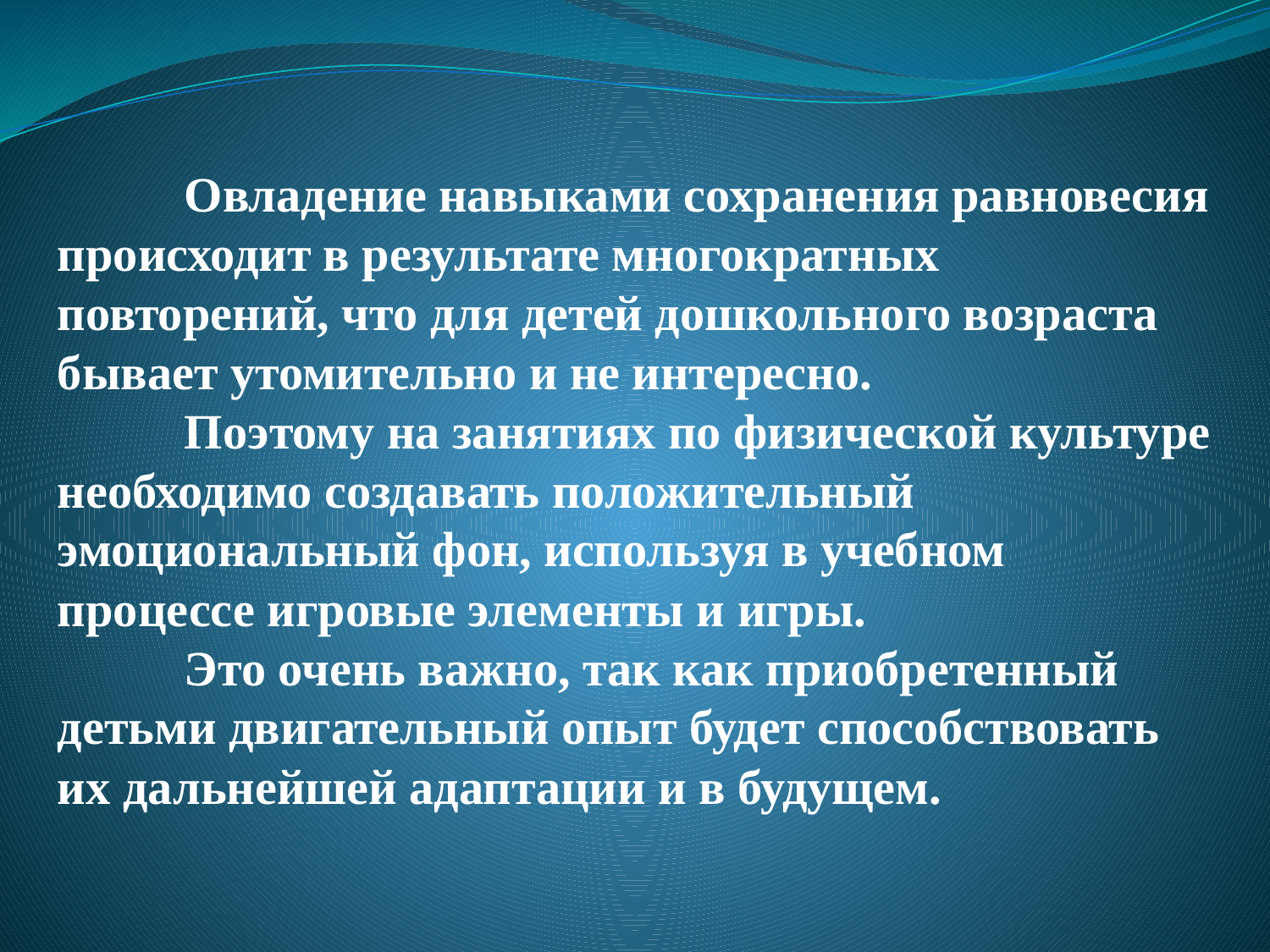

Овладение навыками сохранения равновесия происходит в результате многократных повторений, что для детей дошкольного возраста  бывает утомительно и не интересно.
	Поэтому на занятиях по физической культуре необходимо создавать положительный эмоциональный фон, используя в учебном процессе игровые элементы и игры.
	Это очень важно, так как приобретенный детьми двигательный опыт будет способствовать их дальнейшей адаптации и в будущем.